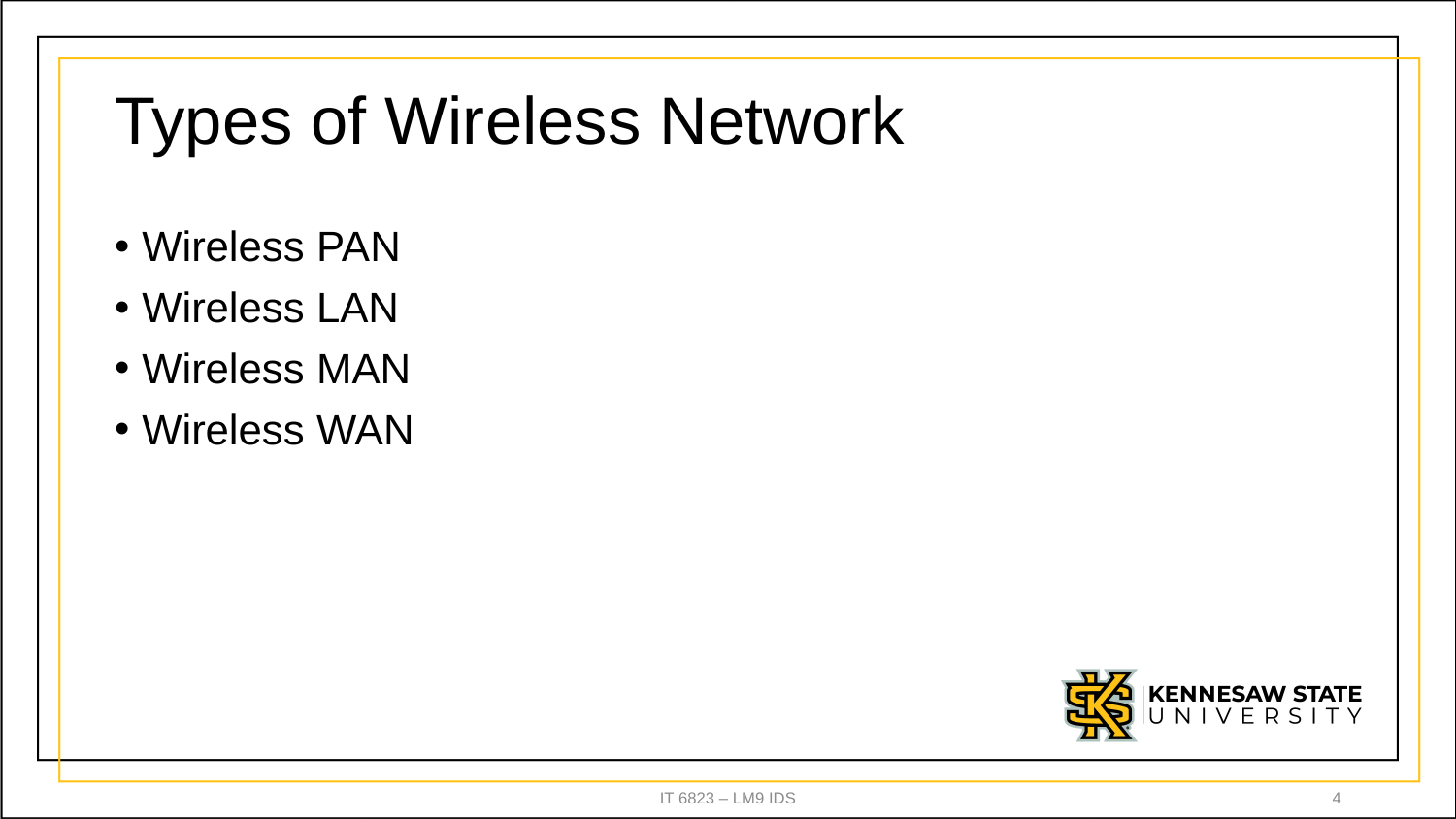

# Types of Wireless Network
Wireless PAN
Wireless LAN
Wireless MAN
Wireless WAN

IT 6823 – LM9 IDS
4